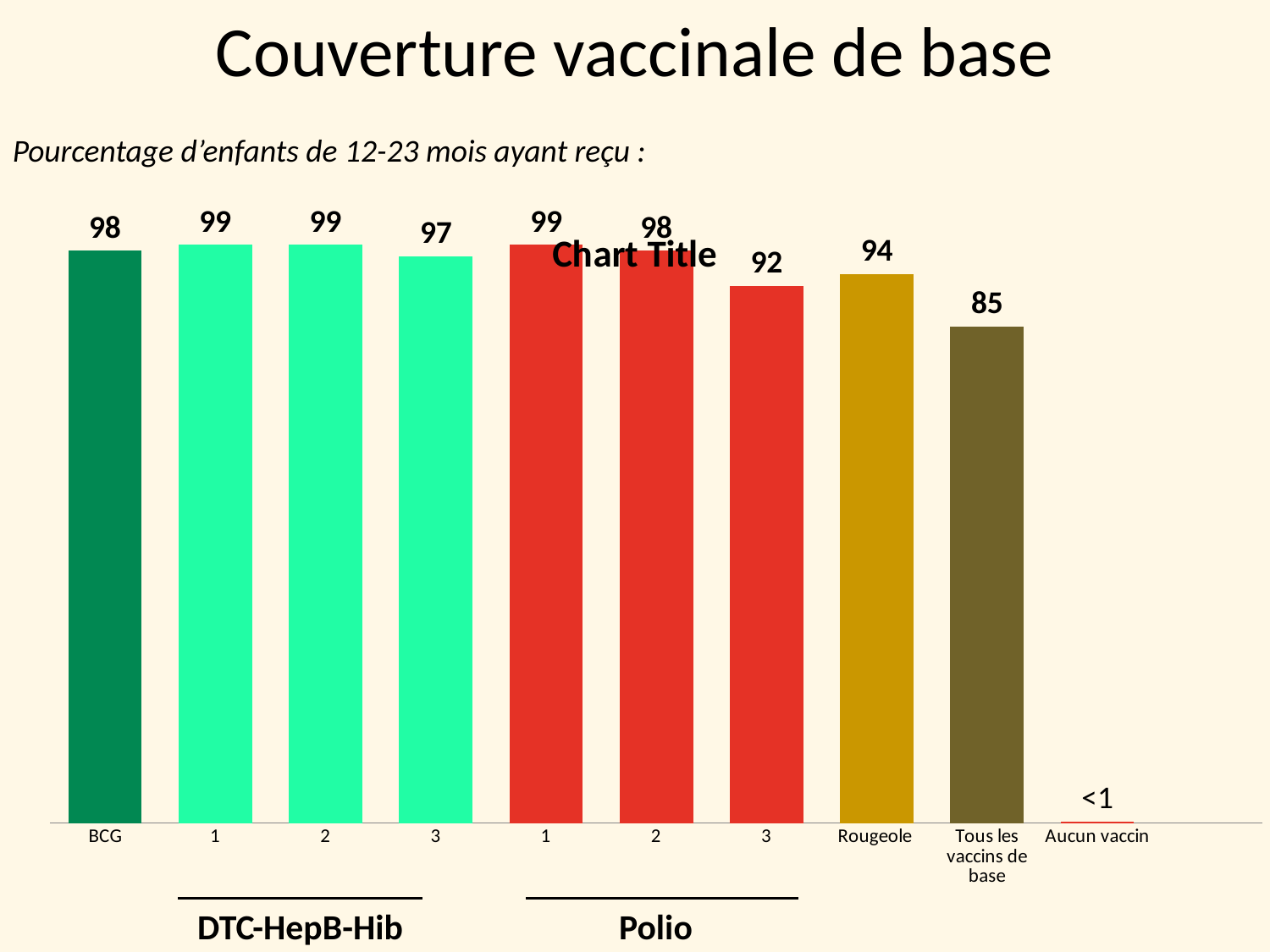

Couverture vaccinale de base
Pourcentage d’enfants de 12-23 mois ayant reçu :

### Chart:

| Category |  |
|---|---|
| BCG | 98.0 |
| 1 | 99.0 |
| 2 | 99.0 |
| 3 | 97.0 |
| 1 | 99.0 |
| 2 | 98.0 |
| 3 | 92.0 |
| Rougeole  | 94.0 |
| Tous les vaccins de base | 85.0 |
| Aucun vaccin | 0.3 |
DTC-HepB-Hib
Polio